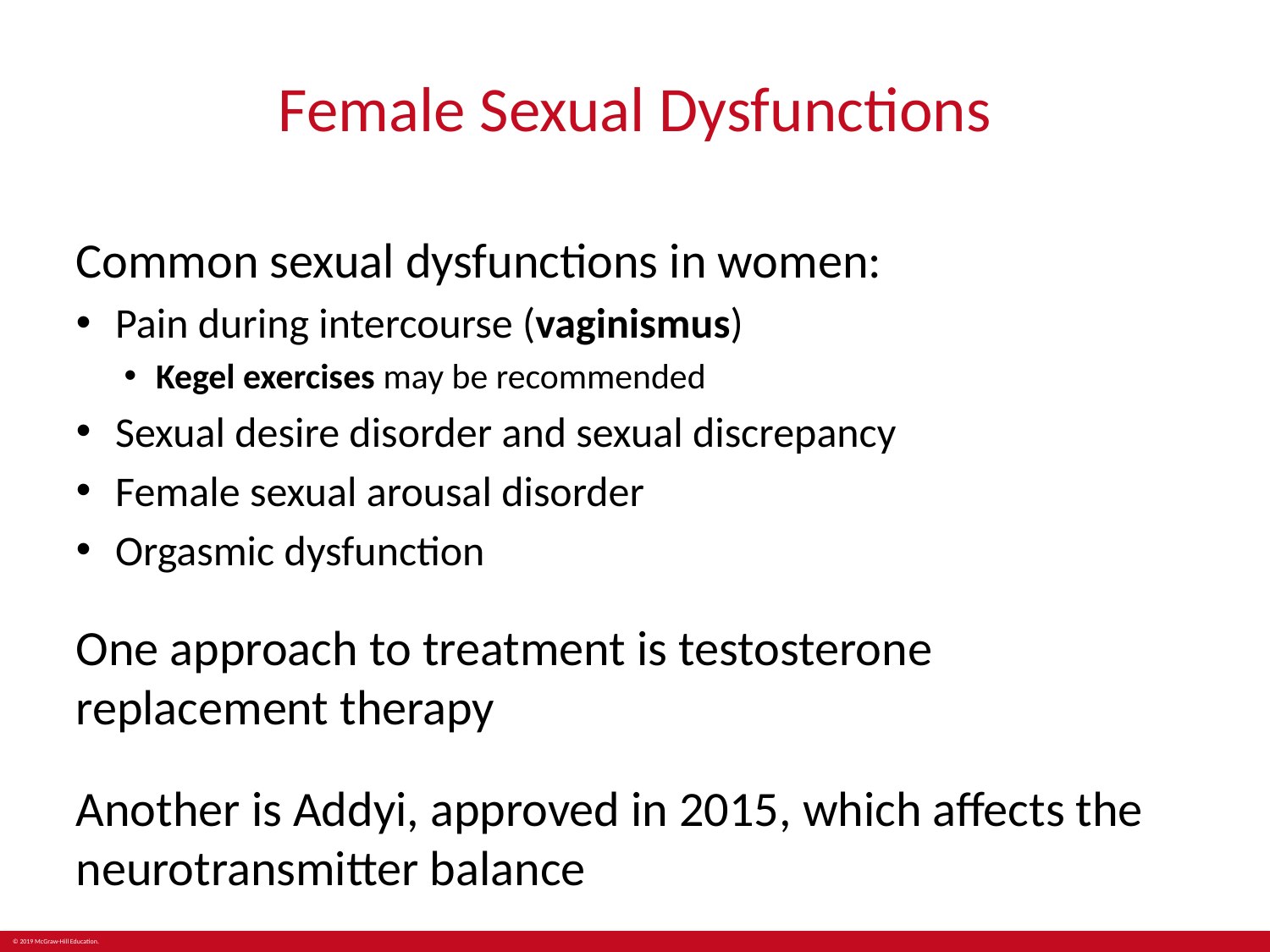

# Female Sexual Dysfunctions
Common sexual dysfunctions in women:
Pain during intercourse (vaginismus)
Kegel exercises may be recommended
Sexual desire disorder and sexual discrepancy
Female sexual arousal disorder
Orgasmic dysfunction
One approach to treatment is testosterone replacement therapy
Another is Addyi, approved in 2015, which affects the neurotransmitter balance